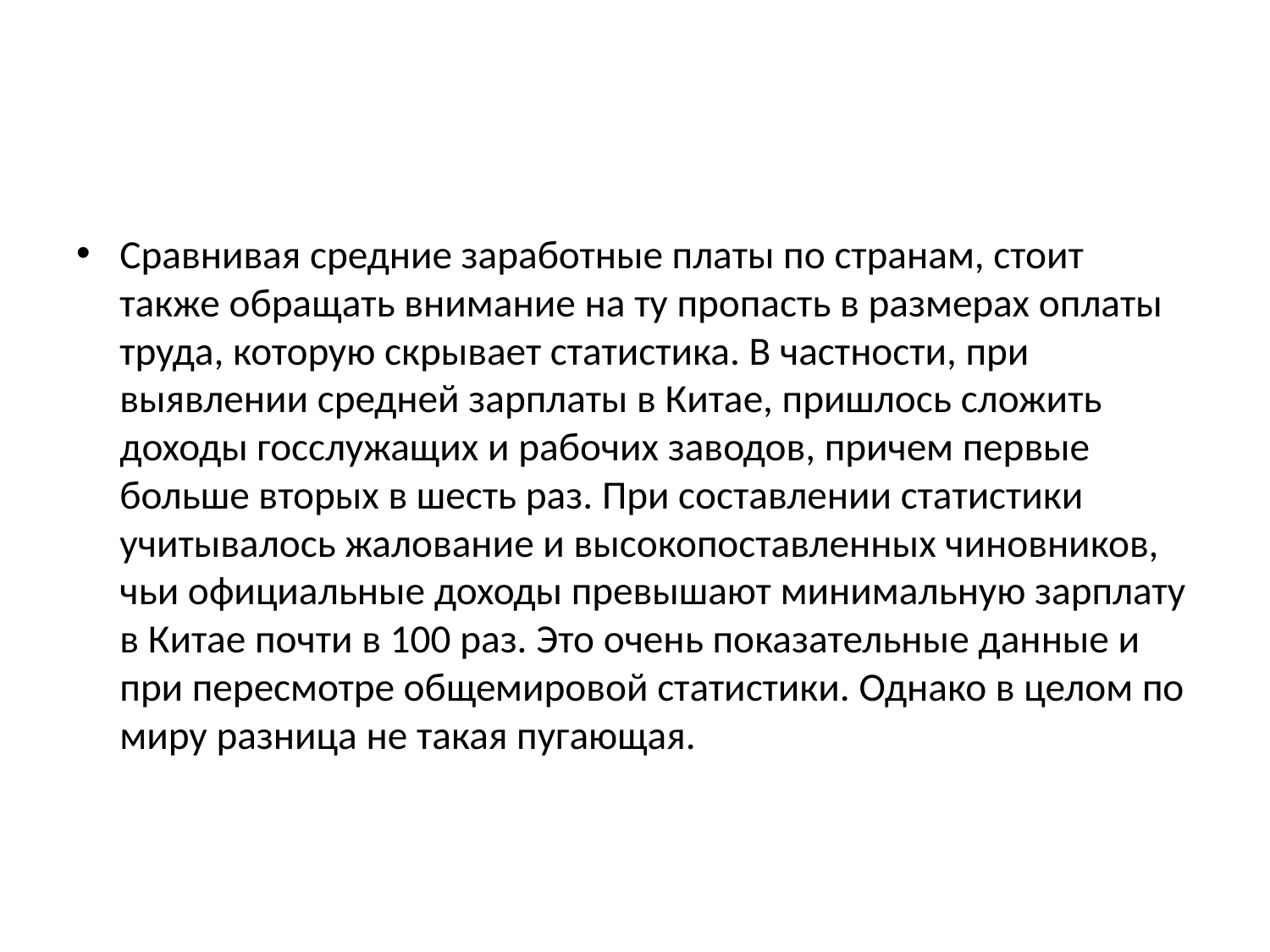

#
Сравнивая средние заработные платы по странам, стоит также обращать внимание на ту пропасть в размерах оплаты труда, которую скрывает статистика. В частности, при выявлении средней зарплаты в Китае, пришлось сложить доходы госслужащих и рабочих заводов, причем первые больше вторых в шесть раз. При составлении статистики учитывалось жалование и высокопоставленных чиновников, чьи официальные доходы превышают минимальную зарплату в Китае почти в 100 раз. Это очень показательные данные и при пересмотре общемировой статистики. Однако в целом по миру разница не такая пугающая.